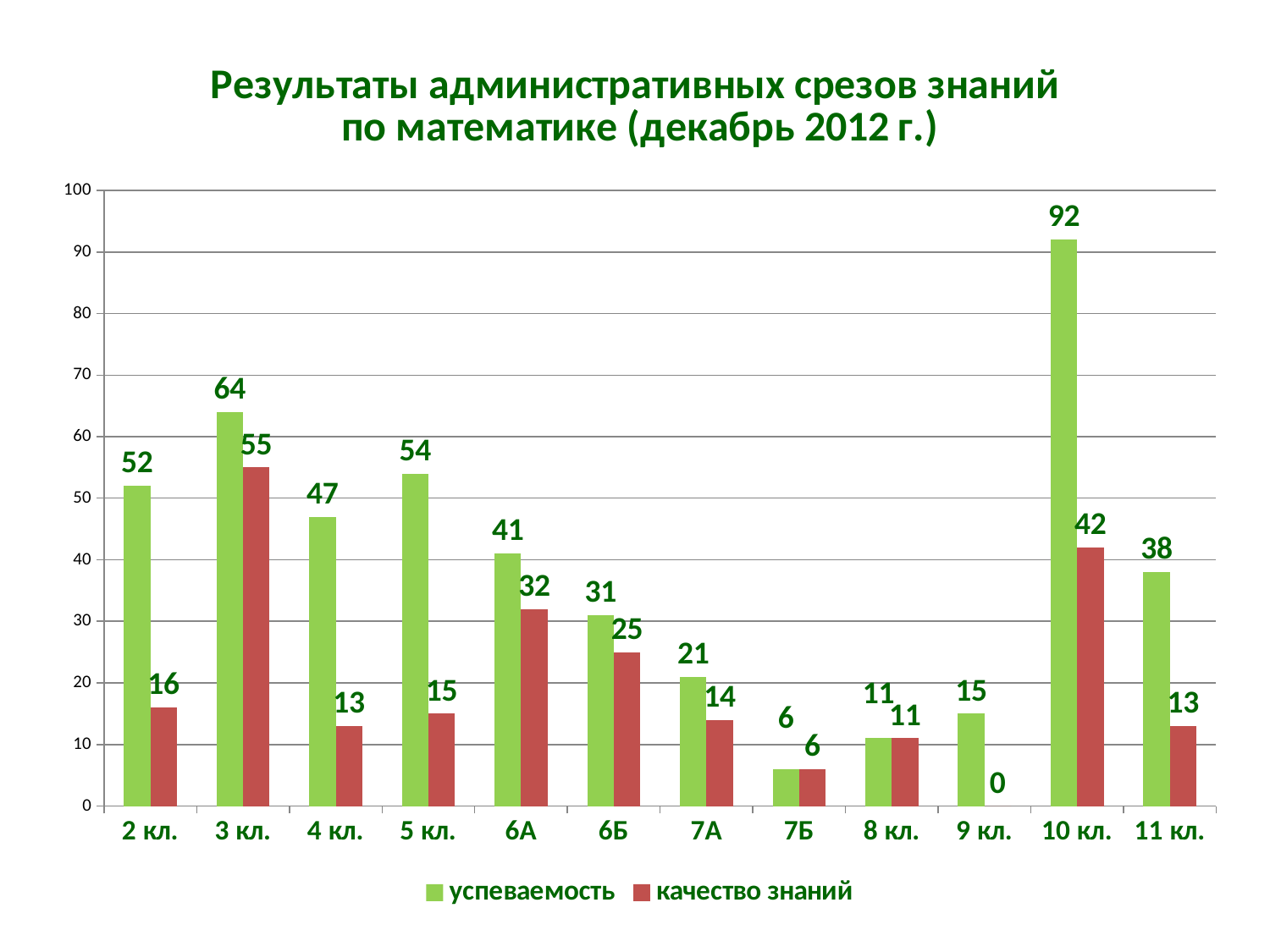

### Chart: Результаты административных срезов знаний
по математике (декабрь 2012 г.)

| Category |  |  |
|---|---|---|
| 2 кл. | 52.0 | 16.0 |
| 3 кл. | 64.0 | 55.0 |
| 4 кл. | 47.0 | 13.0 |
| 5 кл. | 54.0 | 15.0 |
| 6А | 41.0 | 32.0 |
| 6Б | 31.0 | 25.0 |
| 7А | 21.0 | 14.0 |
| 7Б | 6.0 | 6.0 |
| 8 кл. | 11.0 | 11.0 |
| 9 кл. | 15.0 | 0.0 |
| 10 кл. | 92.0 | 42.0 |
| 11 кл. | 38.0 | 13.0 |